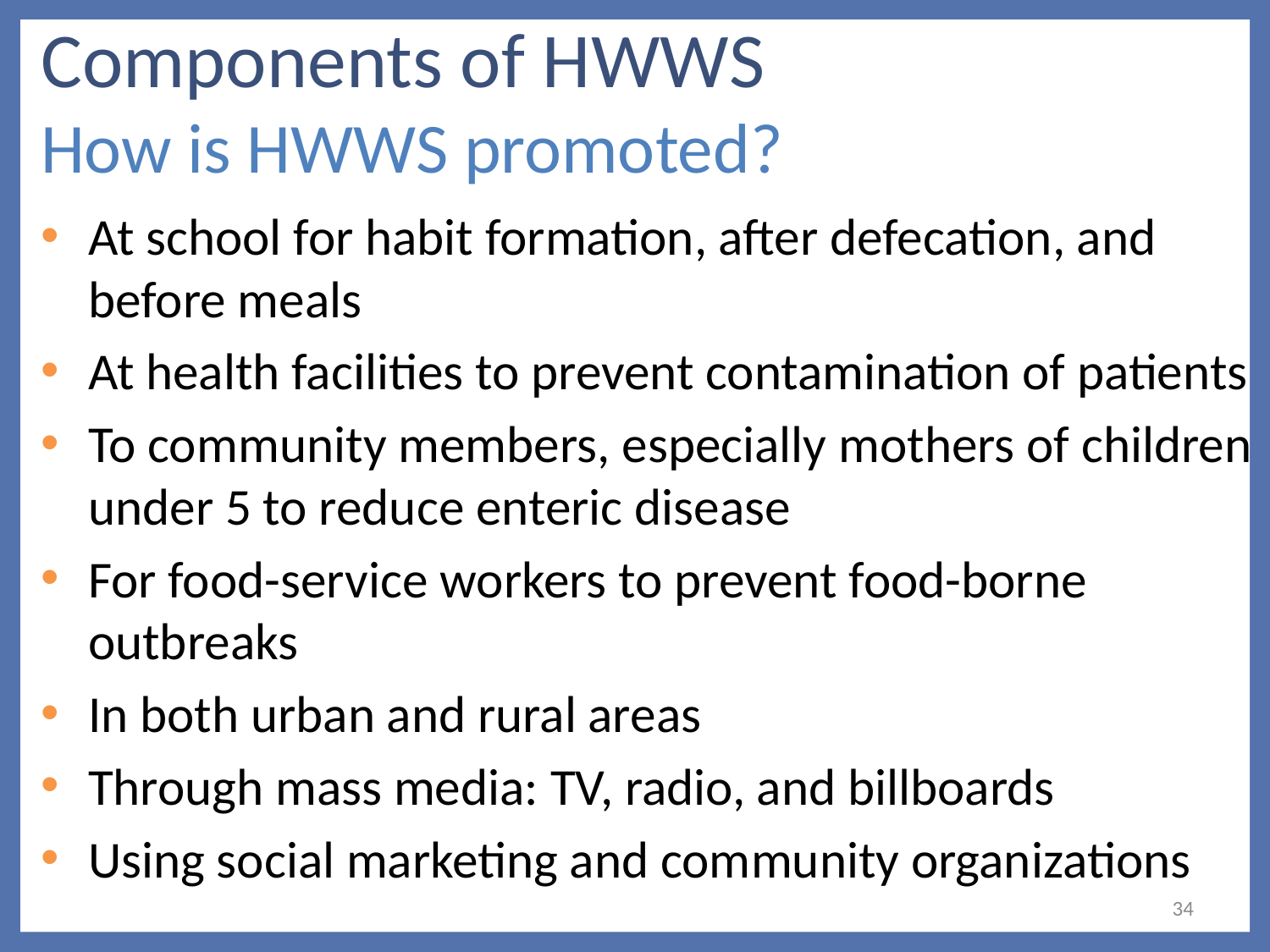

# Components of HWWS How is HWWS promoted?
At school for habit formation, after defecation, and before meals
At health facilities to prevent contamination of patients
To community members, especially mothers of children under 5 to reduce enteric disease
For food-service workers to prevent food-borne outbreaks
In both urban and rural areas
Through mass media: TV, radio, and billboards
Using social marketing and community organizations

34